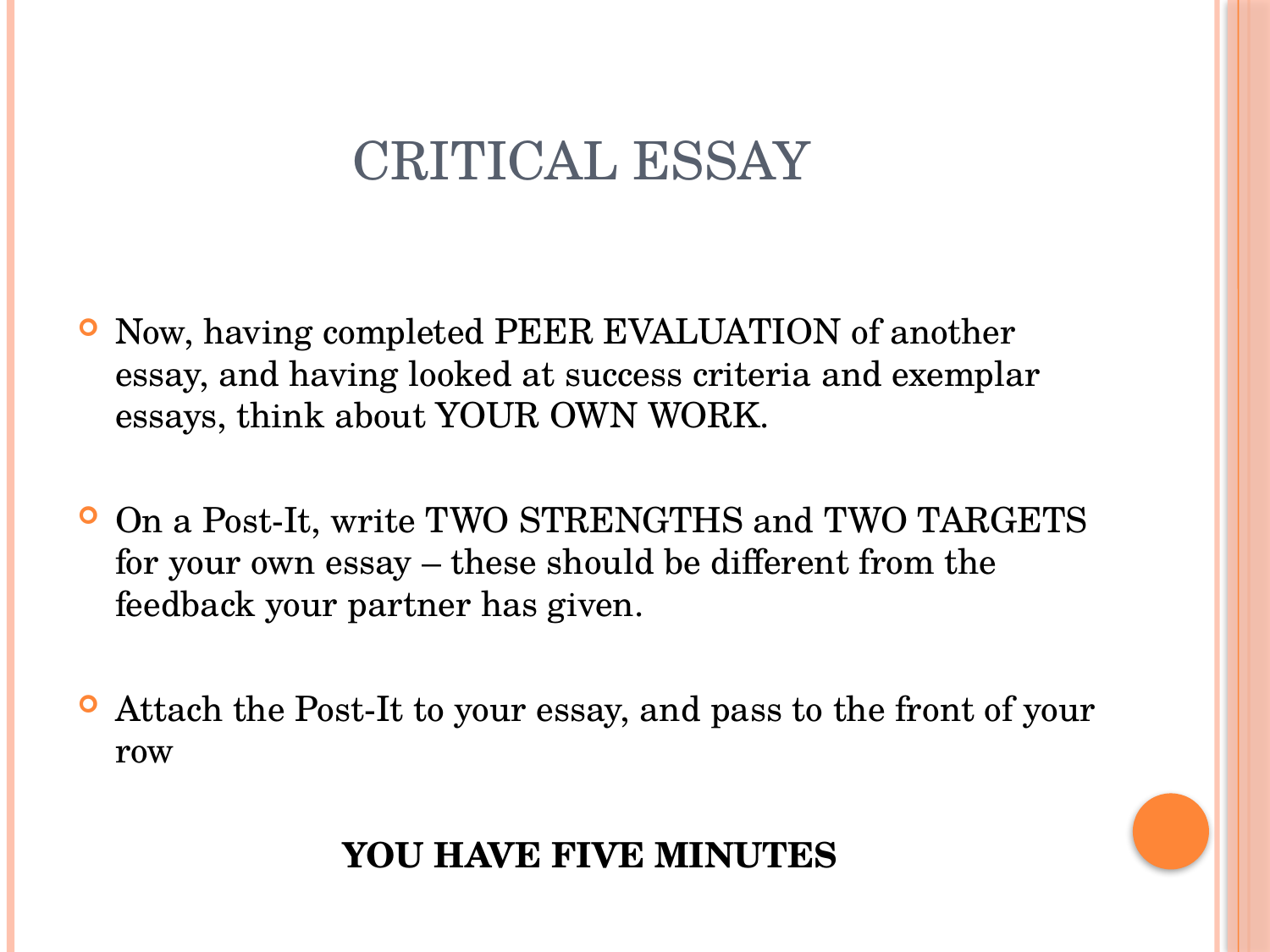

# Critical Essay

Now, having completed PEER EVALUATION of another essay, and having looked at success criteria and exemplar essays, think about YOUR OWN WORK.

On a Post-It, write TWO STRENGTHS and TWO TARGETS for your own essay – these should be different from the feedback your partner has given.

Attach the Post-It to your essay, and pass to the front of your row

YOU HAVE FIVE MINUTES